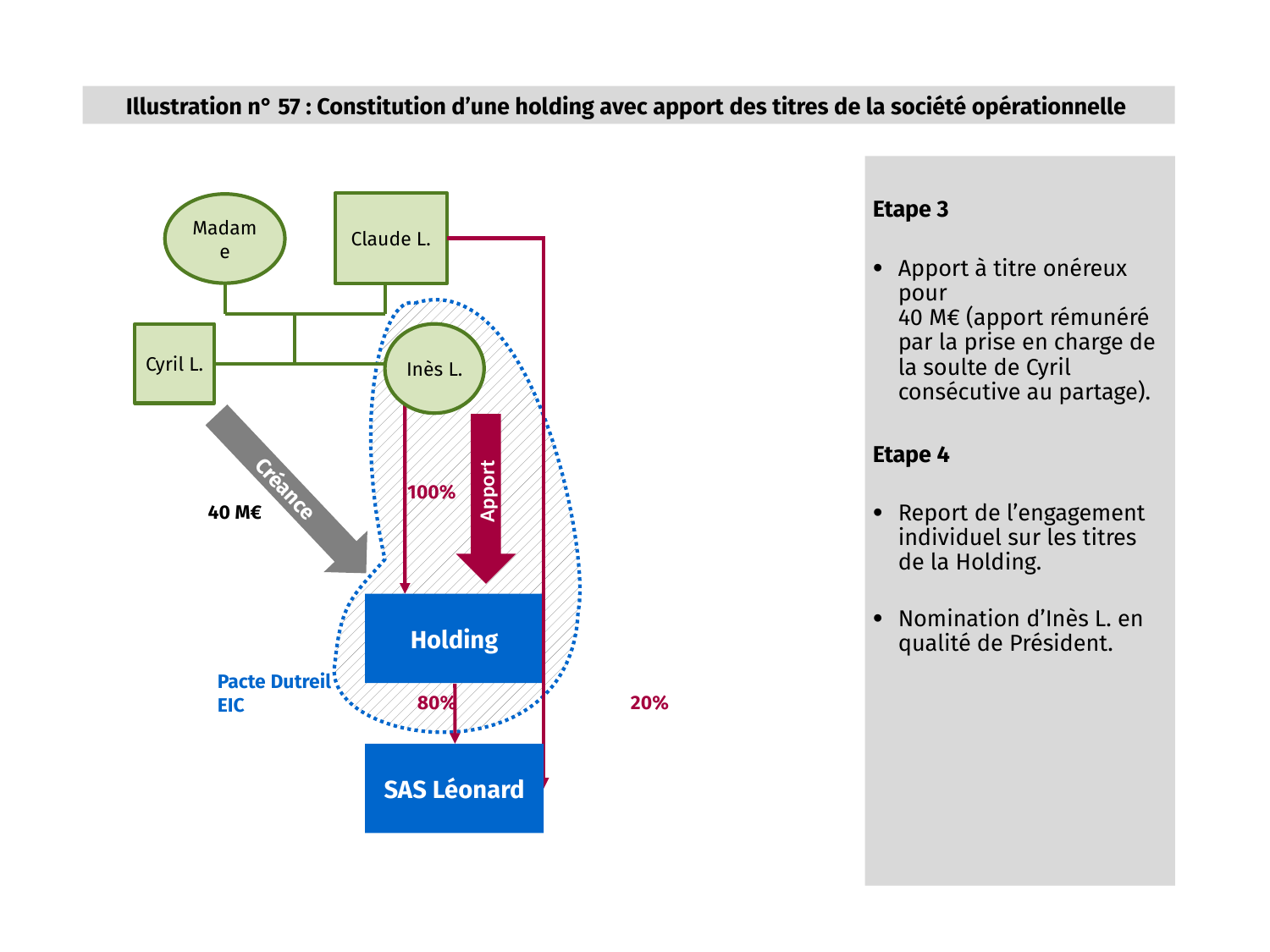

Illustration n° 57 : Constitution d’une holding avec apport des titres de la société opérationnelle

Etape 3

Apport à titre onéreux pour
40 M€ (apport rémunéré par la prise en charge de la soulte de Cyril consécutive au partage).

Etape 4

Report de l’engagement individuel sur les titres de la Holding.

Nomination d’Inès L. en qualité de Président.

Claude L.
Madame
Cyril L.
Inès L.

Créance
Apport
100%
40 M€
Holding
Pacte Dutreil
EIC
80%

20%
SAS Léonard